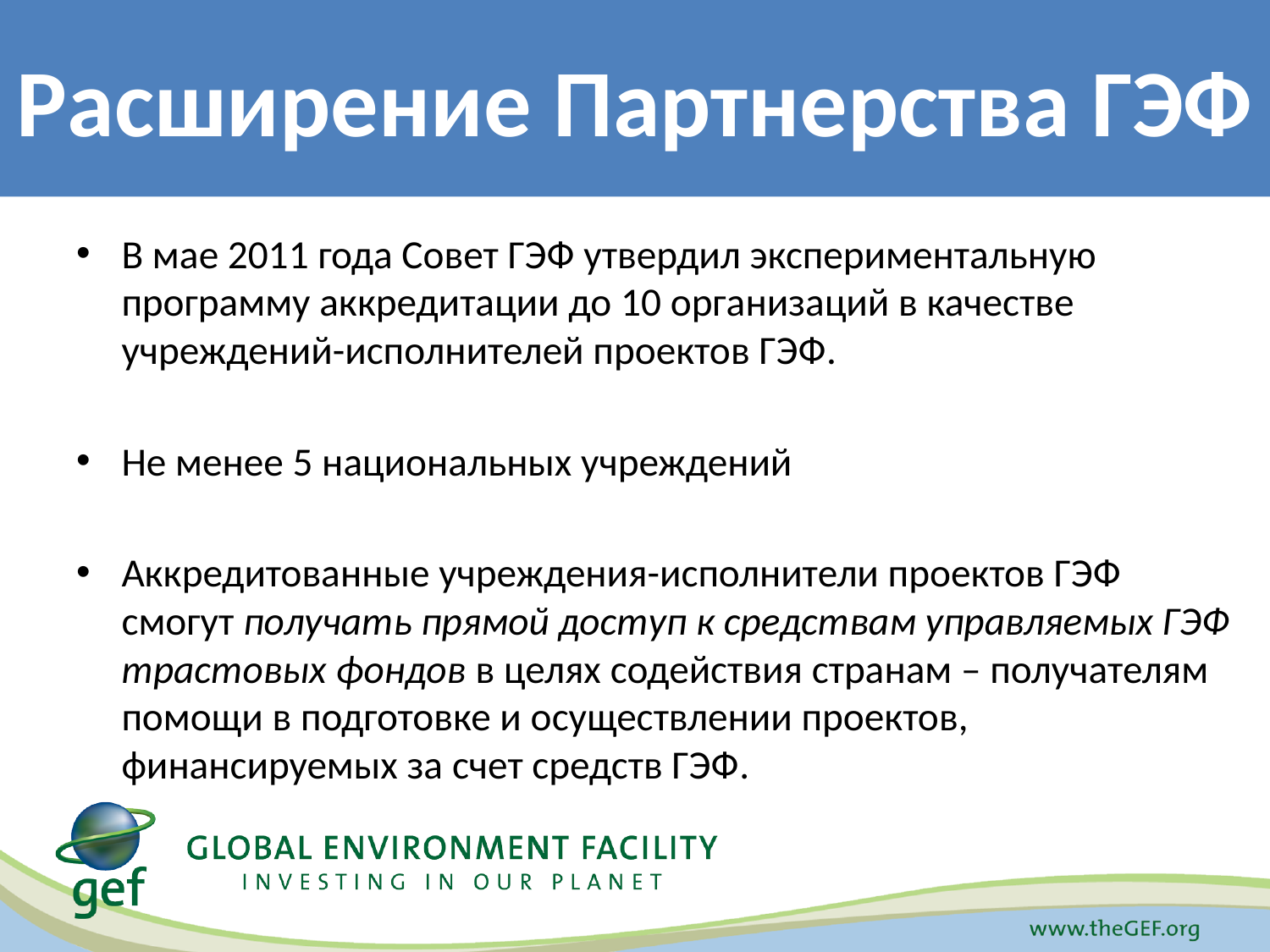

Расширение Партнерства ГЭФ
В мае 2011 года Совет ГЭФ утвердил экспериментальную программу аккредитации до 10 организаций в качестве учреждений-исполнителей проектов ГЭФ.

Не менее 5 национальных учреждений

Аккредитованные учреждения-исполнители проектов ГЭФ смогут получать прямой доступ к средствам управляемых ГЭФ трастовых фондов в целях содействия странам – получателям помощи в подготовке и осуществлении проектов, финансируемых за счет средств ГЭФ.